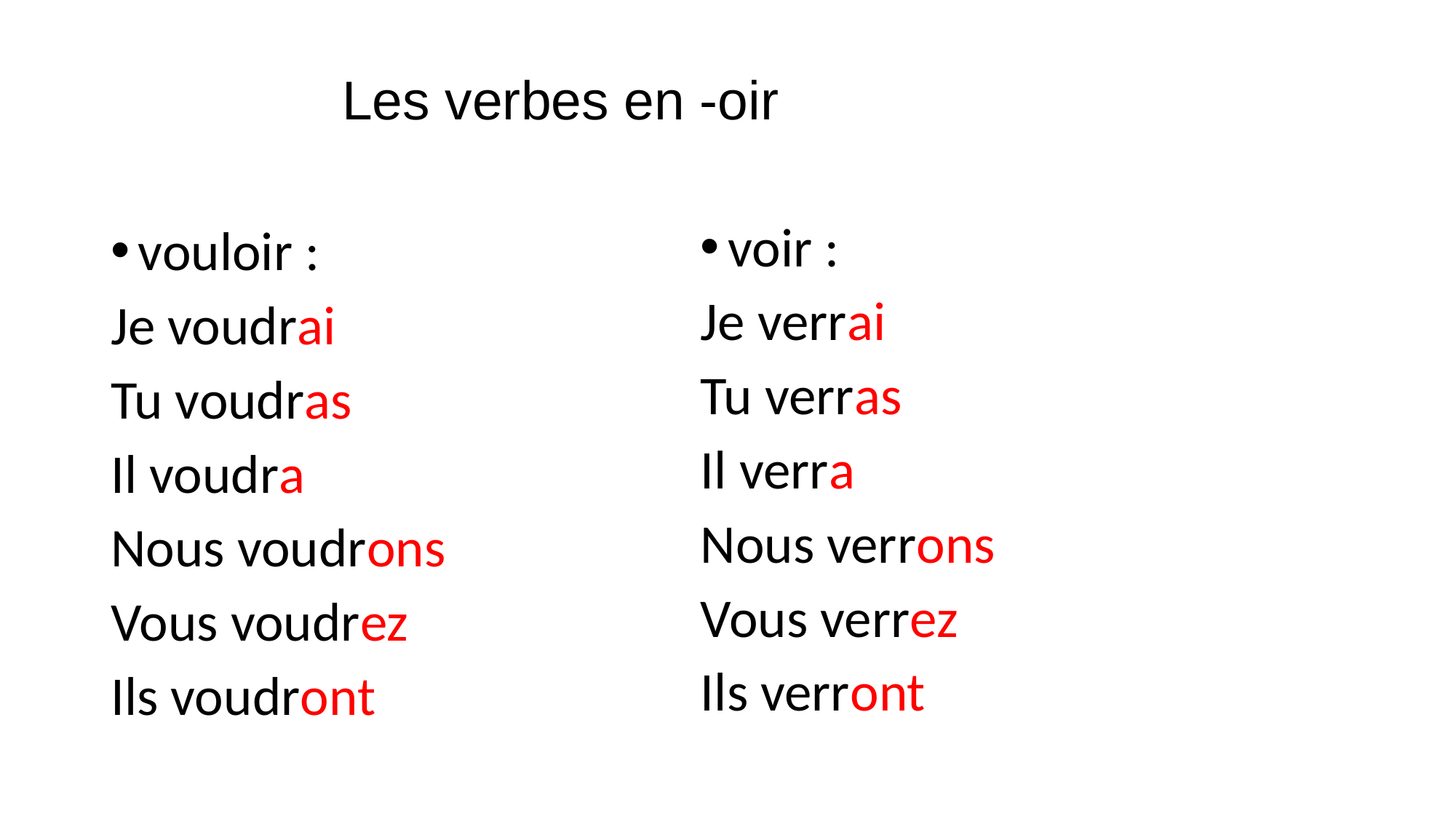

Les verbes en -oir
voir :
Je verrai
Tu verras
Il verra
Nous verrons
Vous verrez
Ils verront

vouloir :
Je voudrai
Tu voudras
Il voudra
Nous voudrons
Vous voudrez
Ils voudront